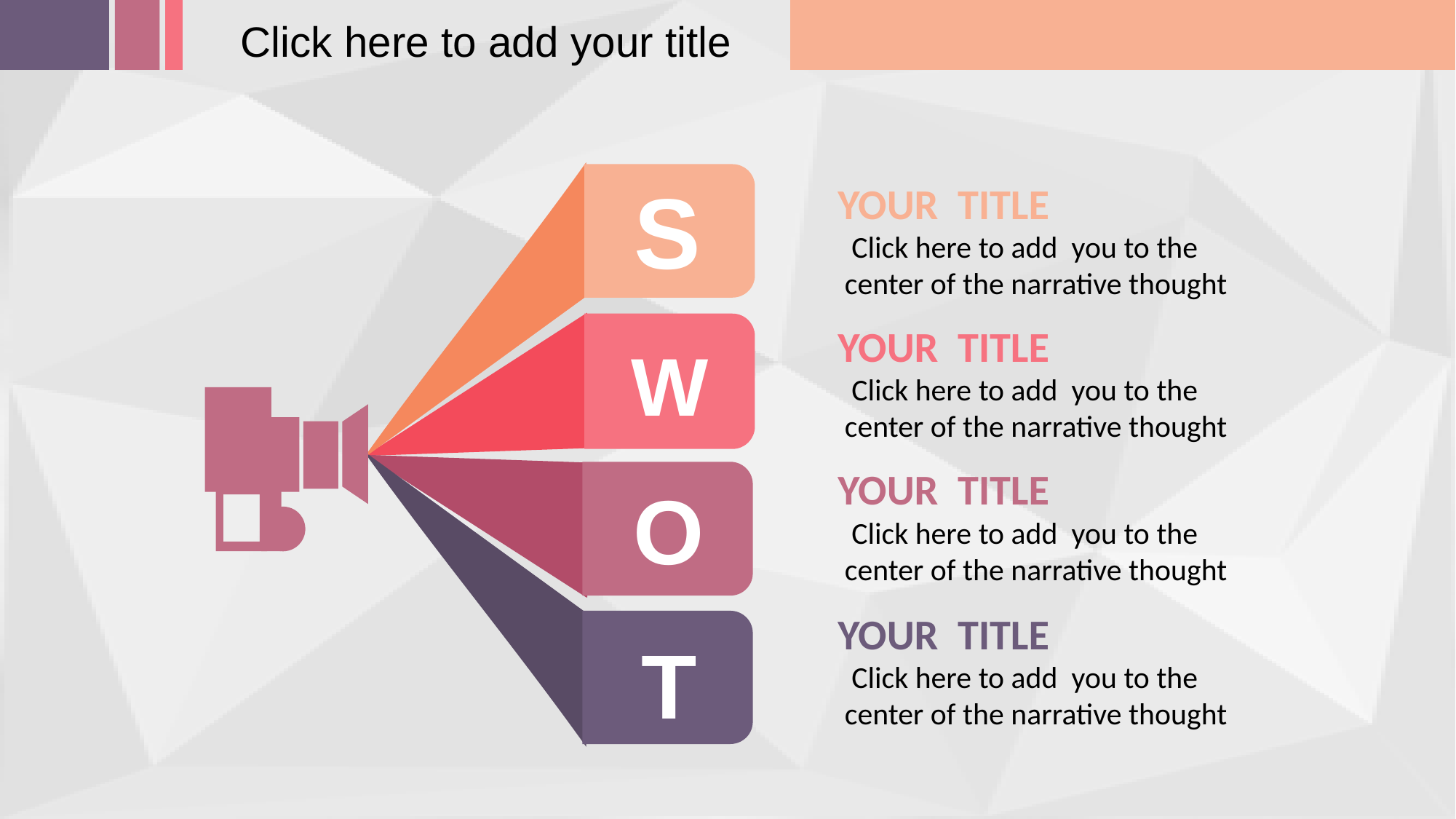

Click here to add your title

S

W

O

T
YOUR  TITLE
  Click here to add  you to the
 center of the narrative thought
YOUR  TITLE
  Click here to add  you to the
 center of the narrative thought
YOUR  TITLE
  Click here to add  you to the
 center of the narrative thought
YOUR  TITLE
  Click here to add  you to the
 center of the narrative thought